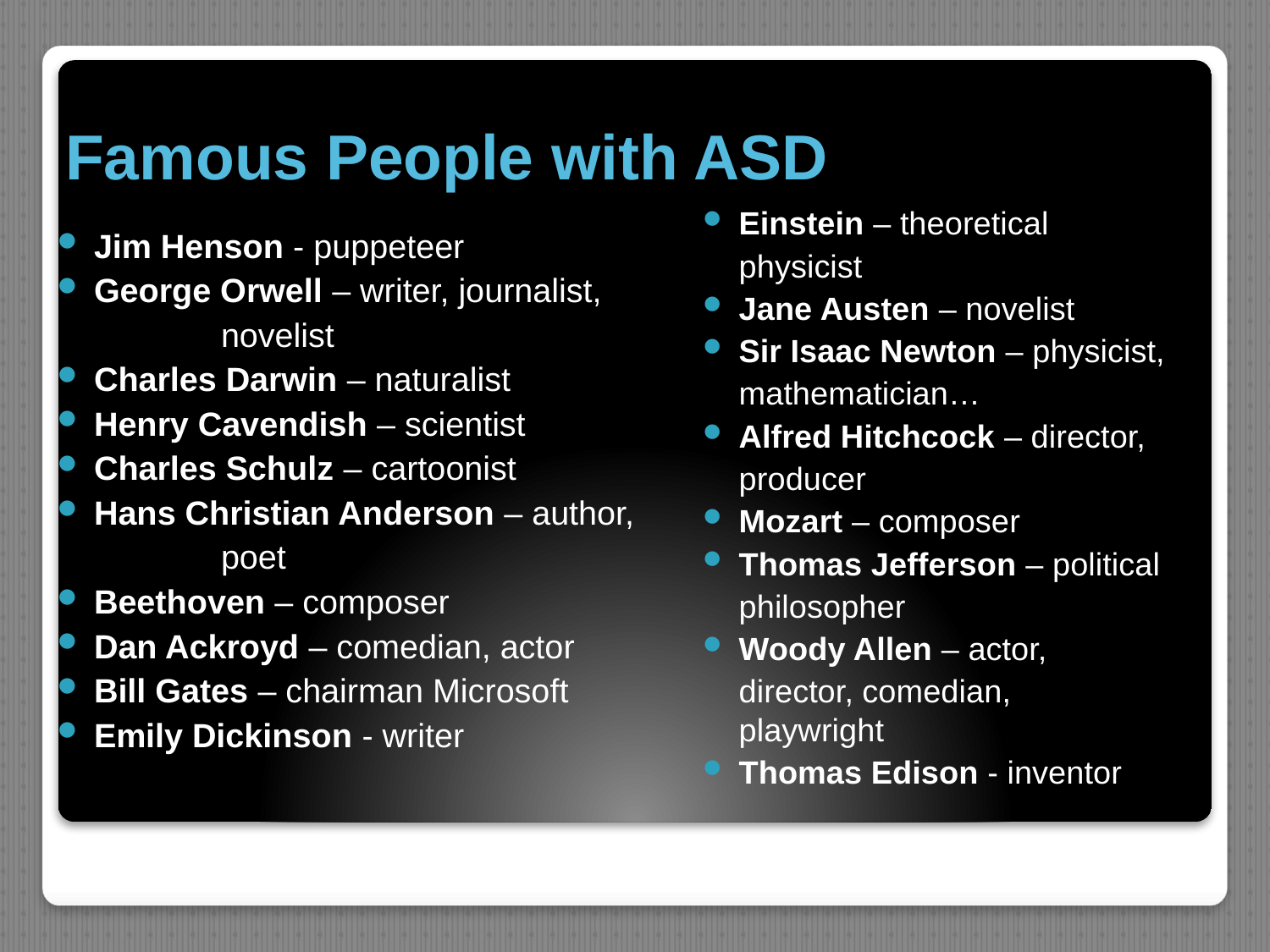

# Famous People with ASD
Einstein – theoretical
		physicist
Jane Austen – novelist
Sir Isaac Newton – physicist,
		mathematician…
Alfred Hitchcock – director,
		producer
Mozart – composer
Thomas Jefferson – political
		philosopher
Woody Allen – actor,
		director, comedian, 	playwright
Thomas Edison - inventor
Jim Henson - puppeteer
George Orwell – writer, journalist,
		novelist
Charles Darwin – naturalist
Henry Cavendish – scientist
Charles Schulz – cartoonist
Hans Christian Anderson – author,
		poet
Beethoven – composer
Dan Ackroyd – comedian, actor
Bill Gates – chairman Microsoft
Emily Dickinson - writer